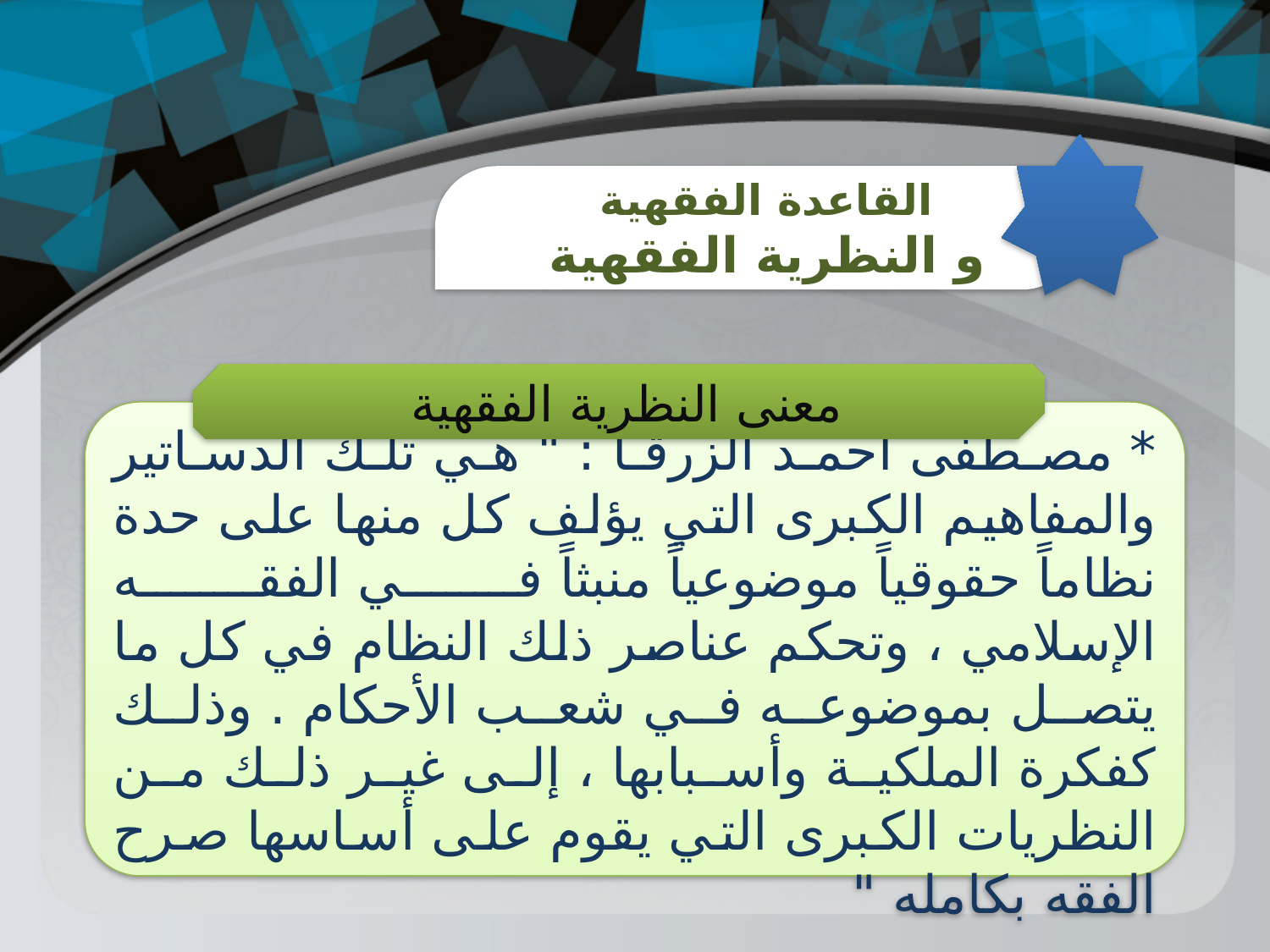

القاعدة الفقهية
و النظرية الفقهية
معنى النظرية الفقهية

* مصطفى أحمد الزرقا : " هي تلك الدساتير والمفاهيم الكبرى التي يؤلف كل منها على حدة نظاماً حقوقياً موضوعياً منبثاً في الفقه الإسلامي ، وتحكم عناصر ذلك النظام في كل ما يتصل بموضوعه في شعب الأحكام . وذلك كفكرة الملكية وأسبابها ، إلى غير ذلك من النظريات الكبرى التي يقوم على أساسها صرح الفقه بكامله "